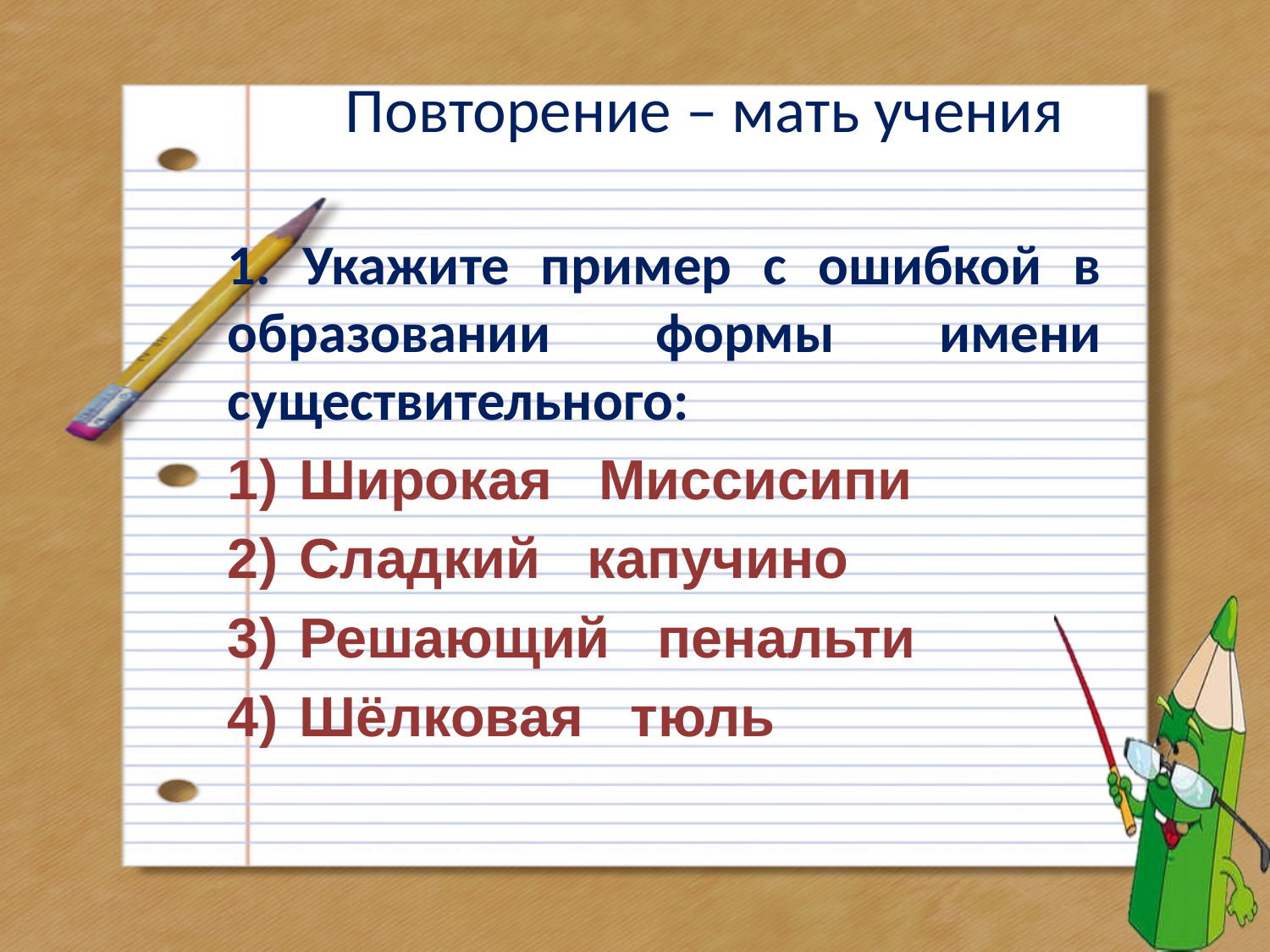

# Повторение – мать учения
1. Укажите пример с ошибкой в образовании формы имени существительного:
Широкая   Миссисипи
Сладкий   капучино
Решающий   пенальти
Шёлковая   тюль